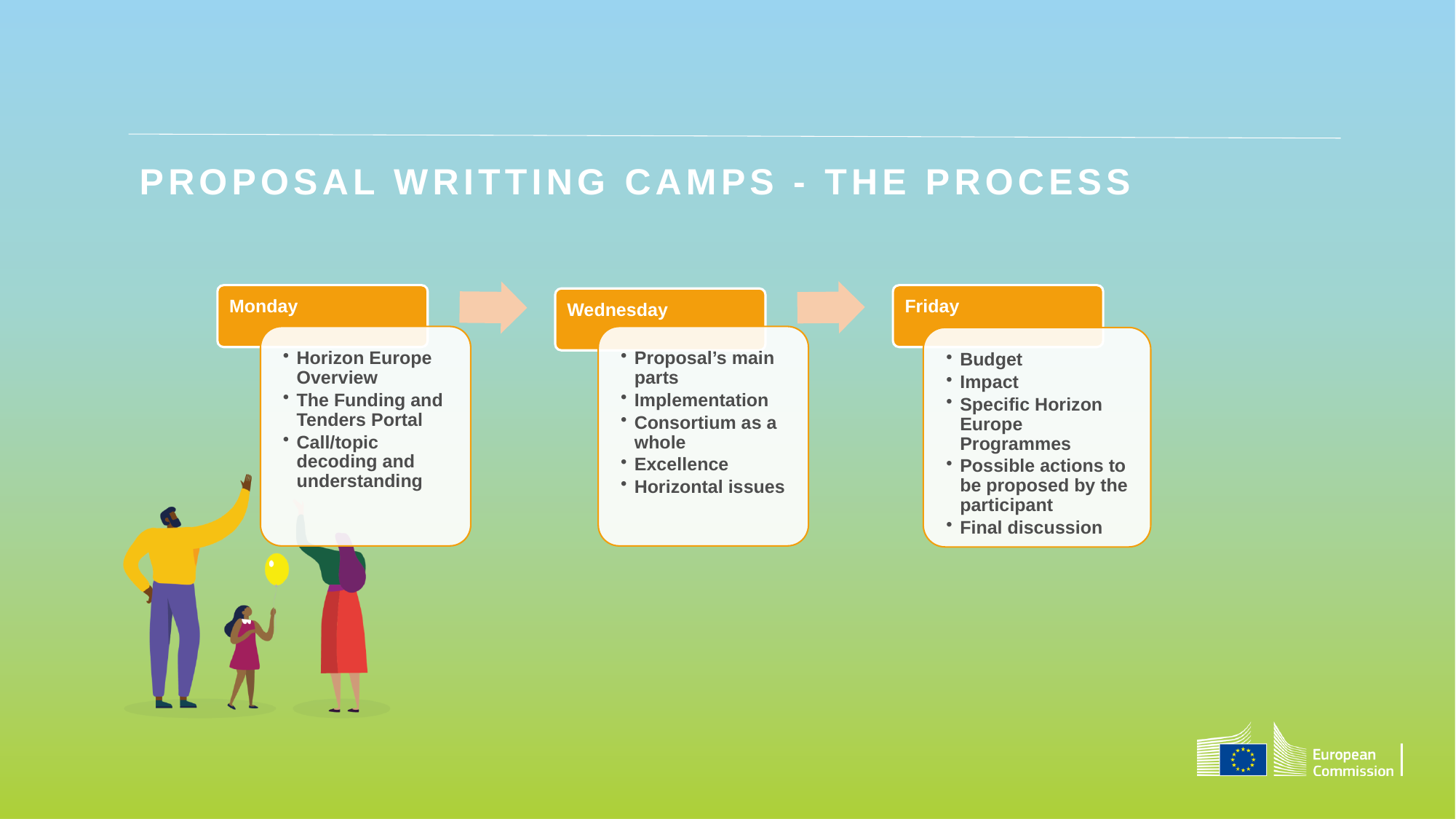

Proposal writting camps - THE PROCESS
Monday
Horizon Europe Overview
The Funding and Tenders Portal
Call/topic decoding and understanding

Wednesday
Proposal’s main parts
Implementation
Consortium as a whole
Excellence
Horizontal issues

Friday
Budget
Impact
Specific Horizon Europe Programmes
Possible actions to be proposed by the participant
Final discussion